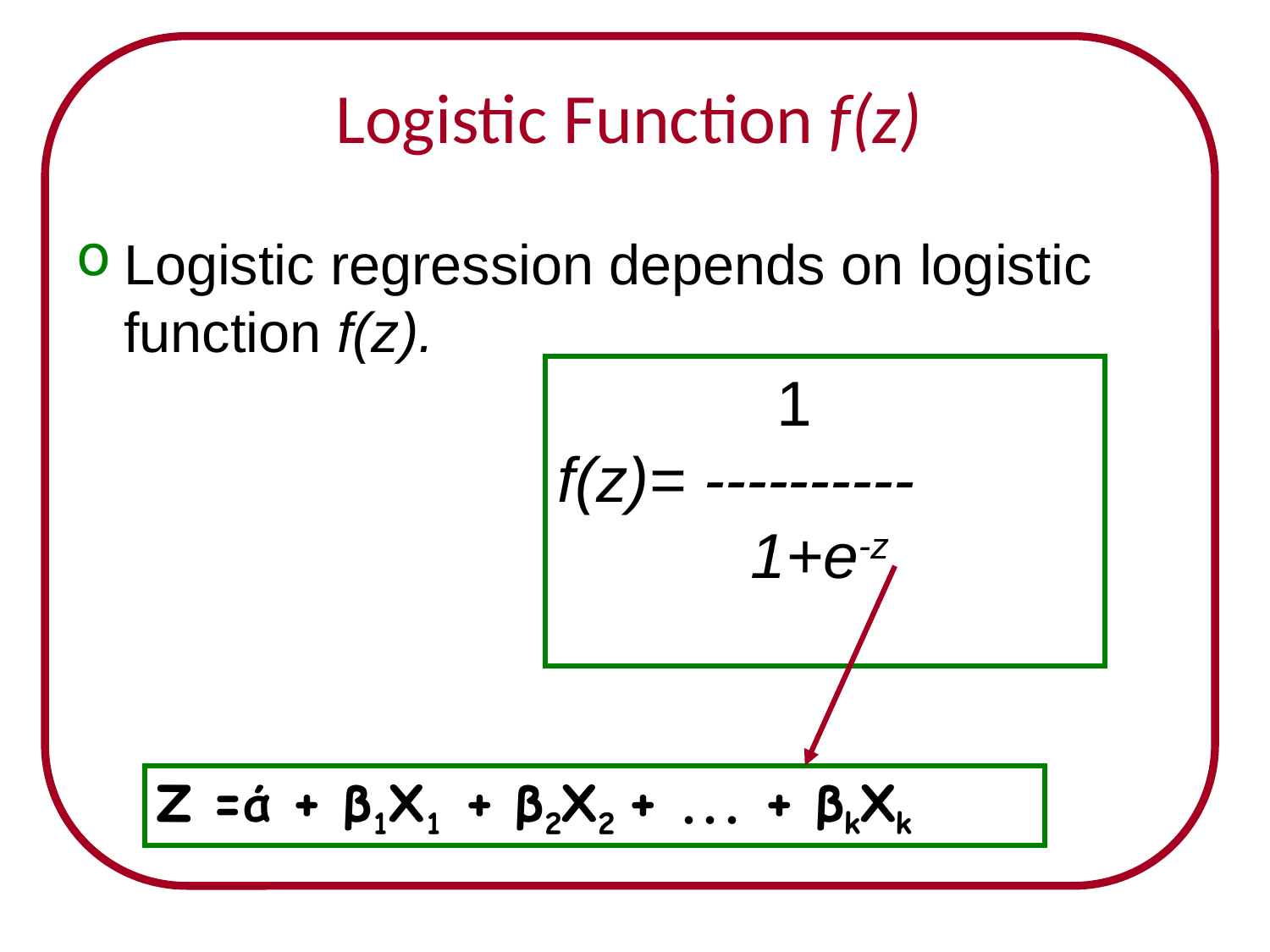

# Logistic Function f(z)
Logistic regression depends on logistic function f(z).
                                     1
f(z)= ----------
           1+e-z

Z =ά + β1X1 + β2X2 + ... + βkXk